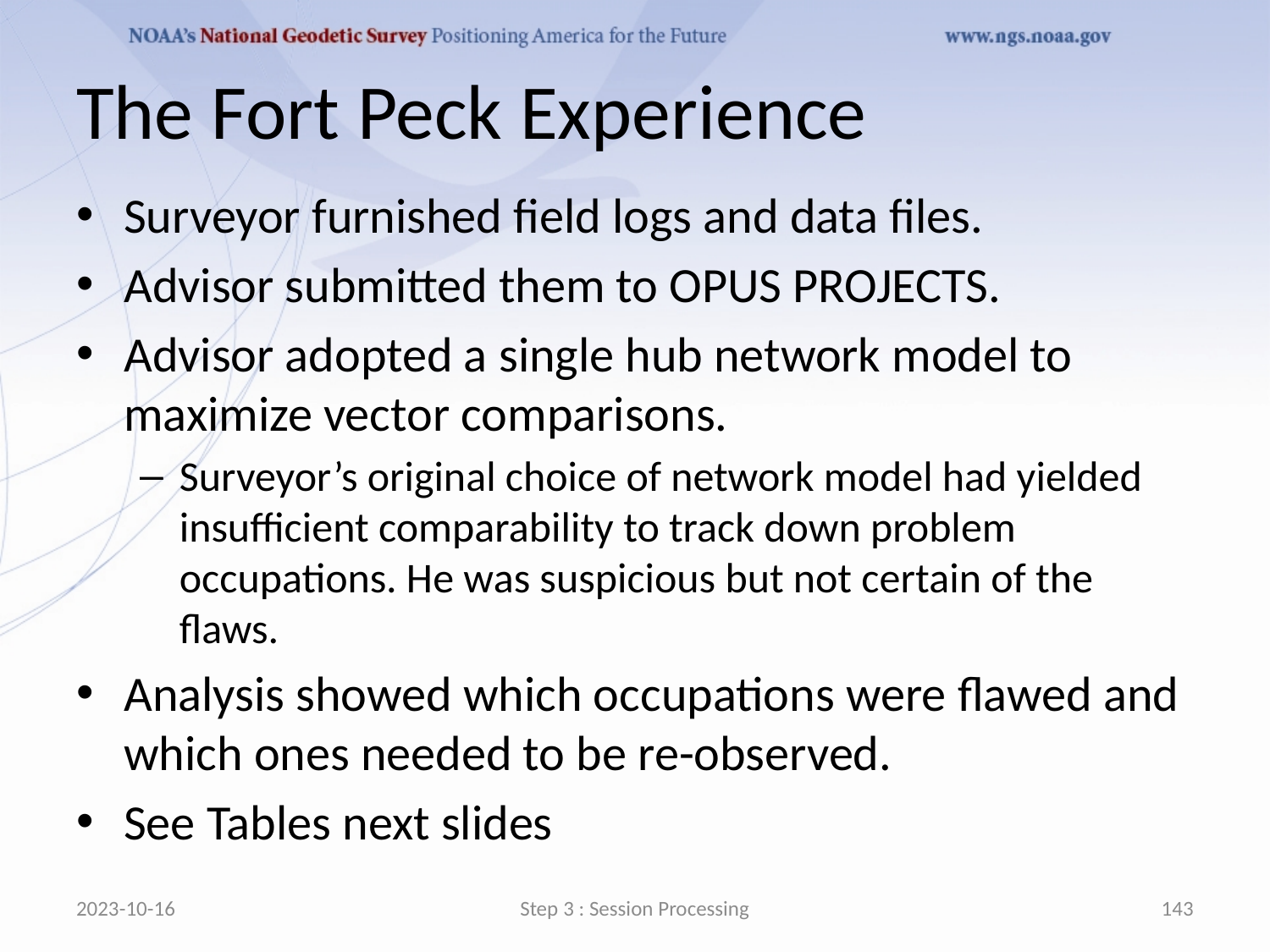

# The Fort Peck Experience
Surveyor furnished field logs and data files.
Advisor submitted them to OPUS PROJECTS.
Advisor adopted a single hub network model to maximize vector comparisons.
Surveyor’s original choice of network model had yielded insufficient comparability to track down problem occupations. He was suspicious but not certain of the flaws.
Analysis showed which occupations were flawed and which ones needed to be re-observed.
See Tables next slides
2023-10-16
Step 3 : Session Processing
143